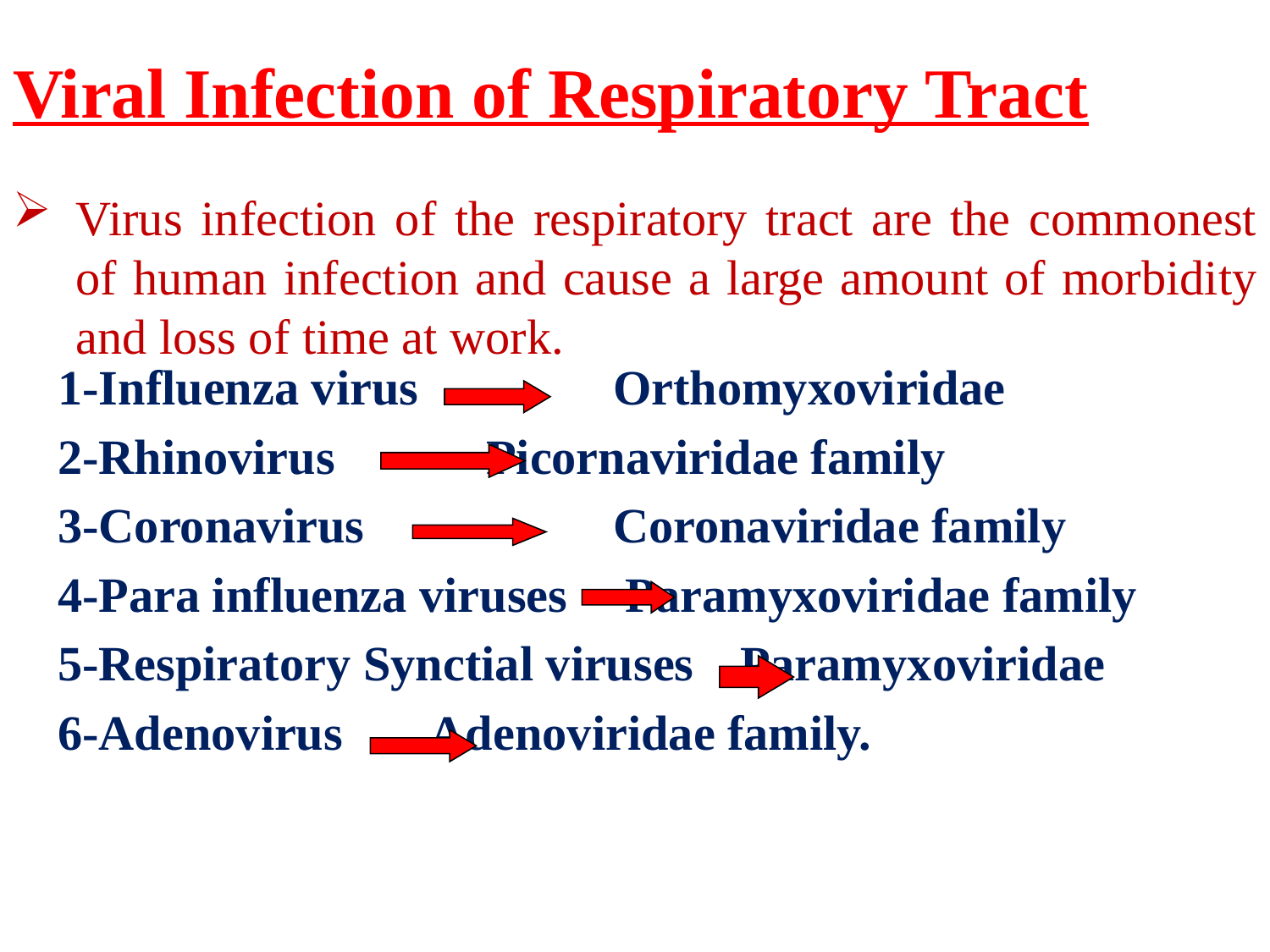

# Viral Infection of Respiratory Tract
Virus infection of the respiratory tract are the commonest of human infection and cause a large amount of morbidity and loss of time at work.

1-Influenza virus 		Orthomyxoviridae
2-Rhinovirus 		Picornaviridae family
3-Coronavirus		Coronaviridae family
4-Para influenza viruses	 Paramyxoviridae family
5-Respiratory Synctial viruses 	Paramyxoviridae
6-Adenovirus 	      Adenoviridae family.